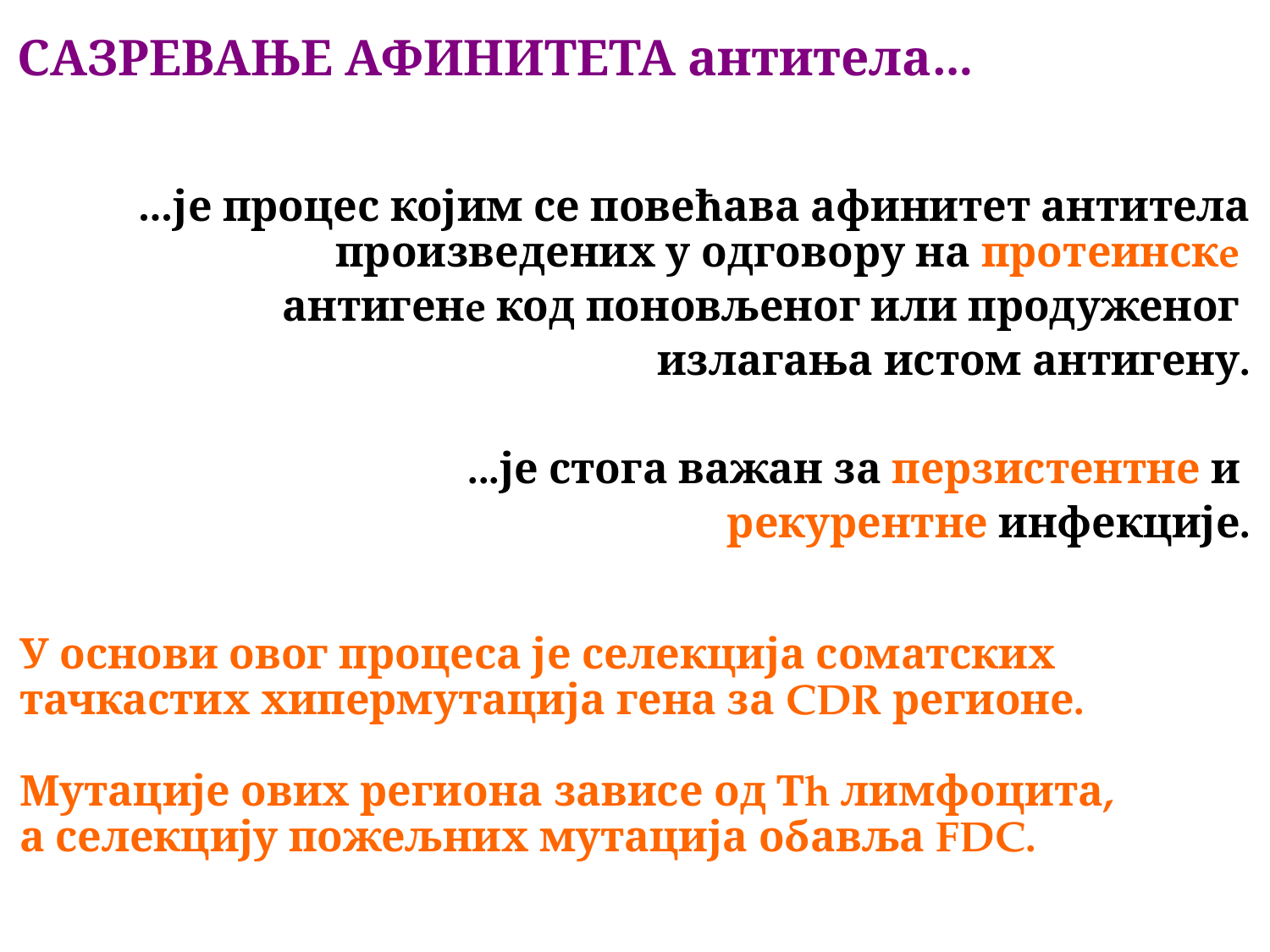

# САЗРЕВАЊЕ АФИНИТЕТА антитела…
…је процес којим се повећава афинитет антитела произведених у одговору на протеинскe
антигенe код поновљеног или продуженог
излагања истом антигену.

...је стога важан за перзистентне и
рекурентне инфекције.
У основи овог процеса је селекција соматских тачкастих хипермутација гена за CDR регионе.

Мутације ових региона зависе од Тh лимфоцита,
а селекцију пожељних мутација обавља FDC.